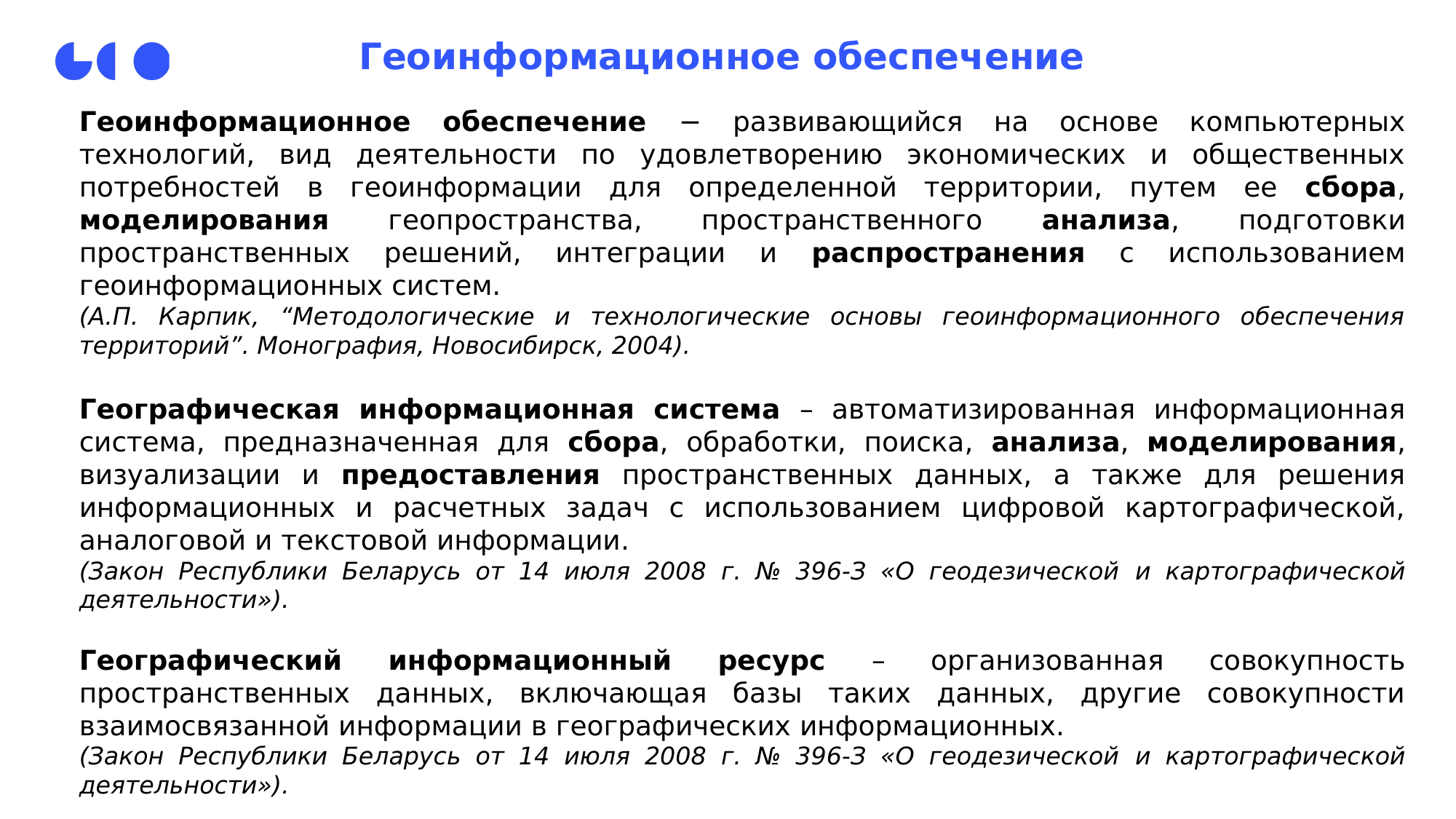

# Геоинформационное обеспечение
Геоинформационное обеспечение − развивающийся на основе компьютерных технологий, вид деятельности по удовлетворению экономических и общественных потребностей в геоинформации для определенной территории, путем ее сбора, моделирования геопространства, пространственного анализа, подготовки пространственных решений, интеграции и распространения с использованием геоинформационных систем.
(А.П. Карпик, “Методологические и технологические основы геоинформационного обеспечения территорий”. Монография, Новосибирск, 2004).

Географическая информационная система – автоматизированная информационная система, предназначенная для сбора, обработки, поиска, анализа, моделирования, визуализации и предоставления пространственных данных, а также для решения информационных и расчетных задач с использованием цифровой картографической, аналоговой и текстовой информации.
(Закон Республики Беларусь от 14 июля 2008 г. № 396-З «О геодезической и картографической деятельности»).

Географический информационный ресурс – организованная совокупность пространственных данных, включающая базы таких данных, другие совокупности взаимосвязанной информации в географических информационных.
(Закон Республики Беларусь от 14 июля 2008 г. № 396-З «О геодезической и картографической деятельности»).